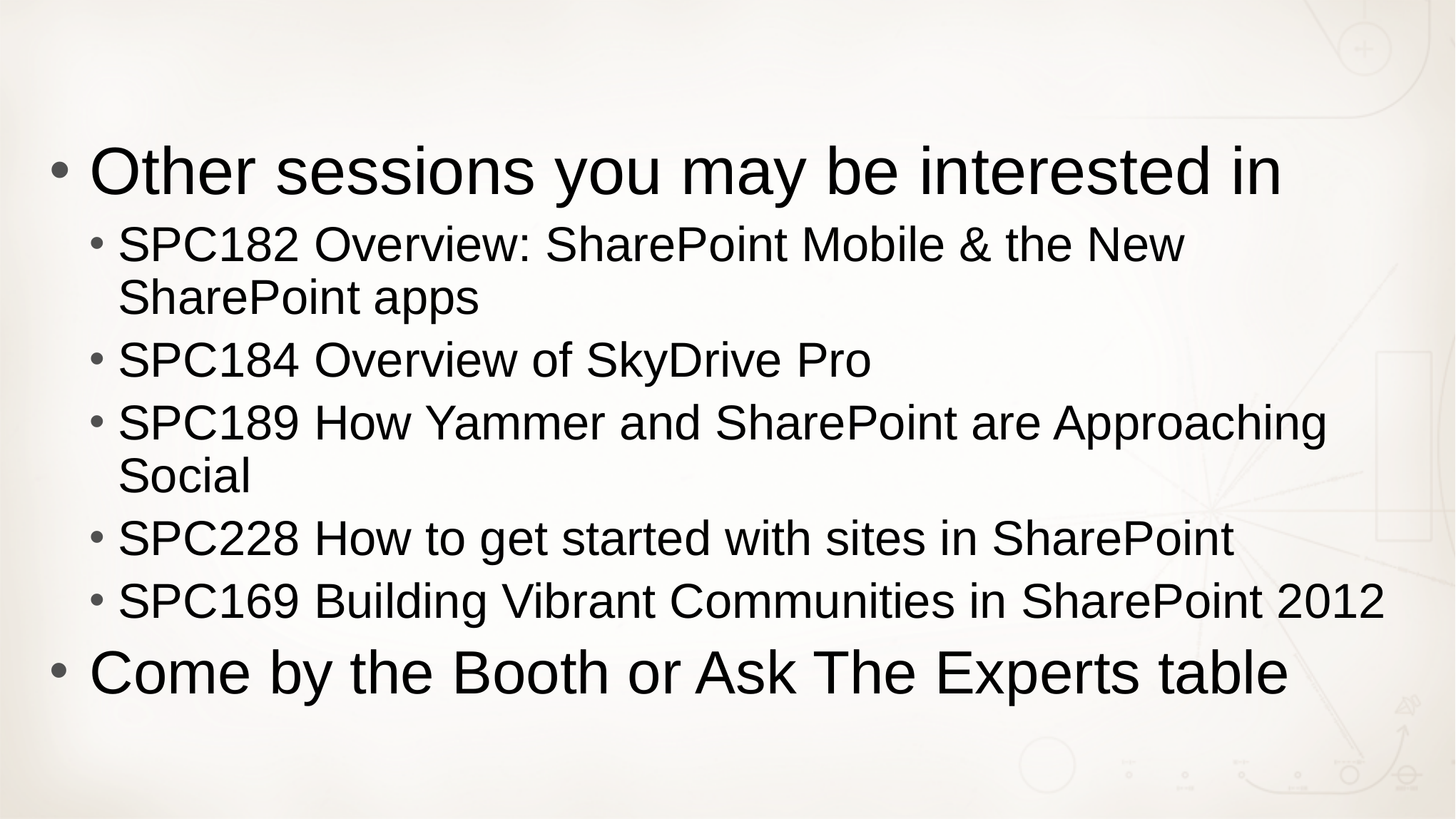

Other sessions you may be interested in
SPC182 Overview: SharePoint Mobile & the New SharePoint apps
SPC184 Overview of SkyDrive Pro
SPC189 How Yammer and SharePoint are Approaching Social
SPC228 How to get started with sites in SharePoint
SPC169 Building Vibrant Communities in SharePoint 2012
Come by the Booth or Ask The Experts table